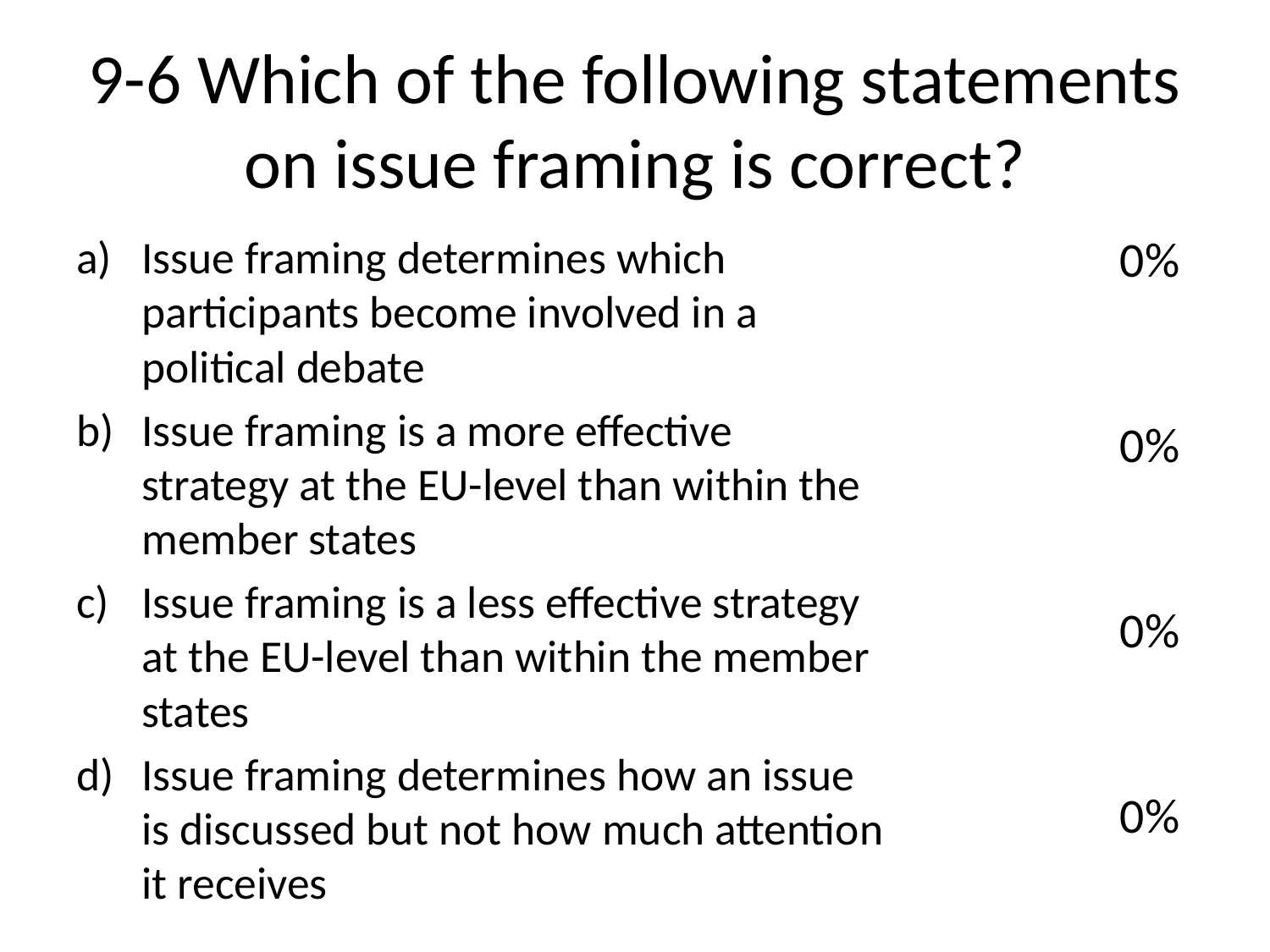

# 9-6 Which of the following statements on issue framing is correct?
Issue framing determines which participants become involved in a political debate
Issue framing is a more effective strategy at the EU-level than within the member states
Issue framing is a less effective strategy at the EU-level than within the member states
Issue framing determines how an issue is discussed but not how much attention it receives
0%
0%
0%
0%